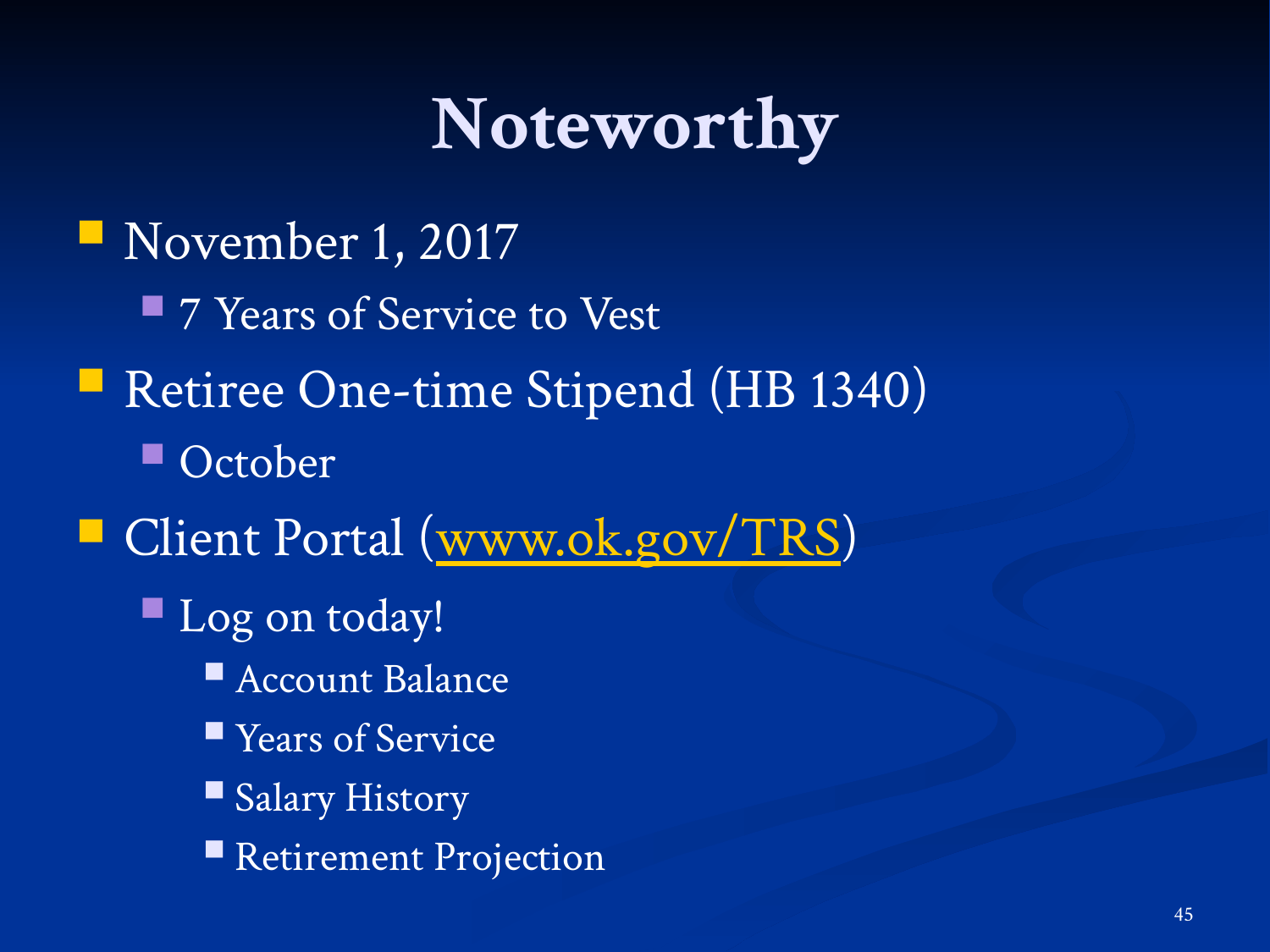

# Noteworthy
November 1, 2017
7 Years of Service to Vest
Retiree One-time Stipend (HB 1340)
October
Client Portal (www.ok.gov/TRS)
Log on today!
Account Balance
Years of Service
Salary History
Retirement Projection

45